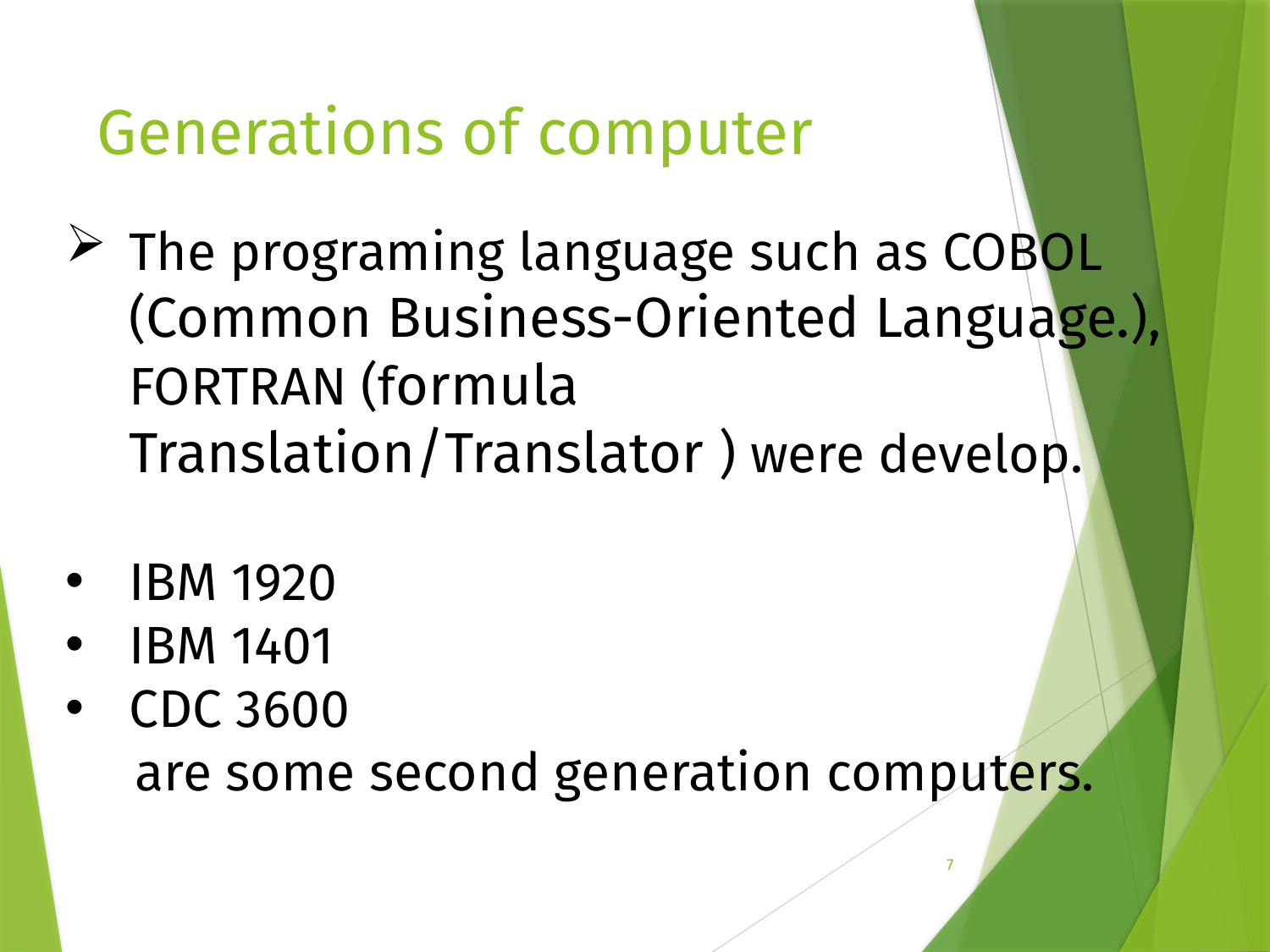

# Generations of computer
The programing language such as COBOL (Common Business-Oriented Language.), FORTRAN (formula Translation/Translator ) were develop.

IBM 1920
IBM 1401
CDC 3600
     are some second generation computers.
7